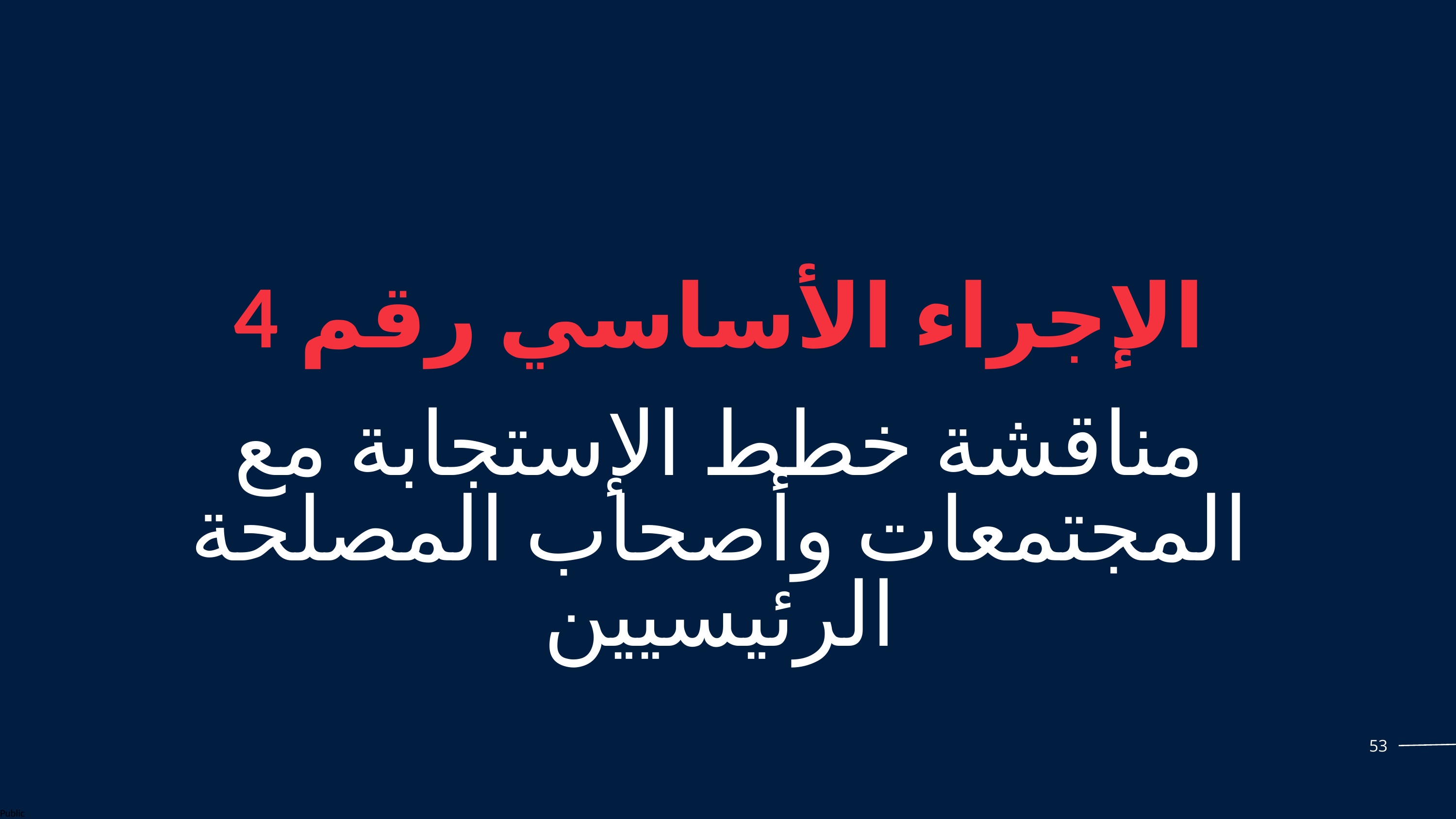

الإجراء الأساسي رقم 4

مناقشة خطط الإستجابة مع المجتمعات وأصحاب المصلحة الرئيسيين